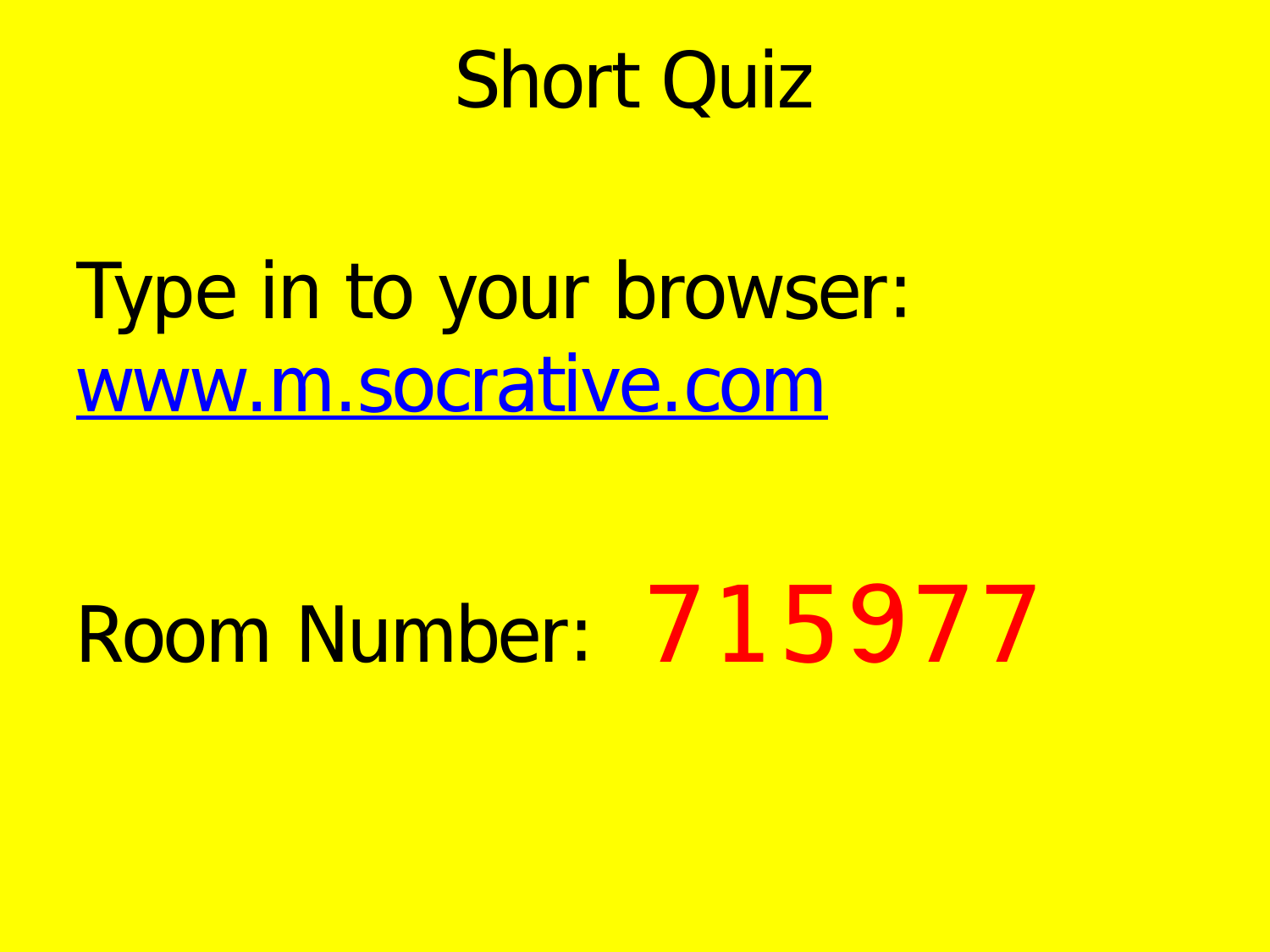

# Short Quiz

Type in to your browser: www.m.socrative.com

Room Number:  715977